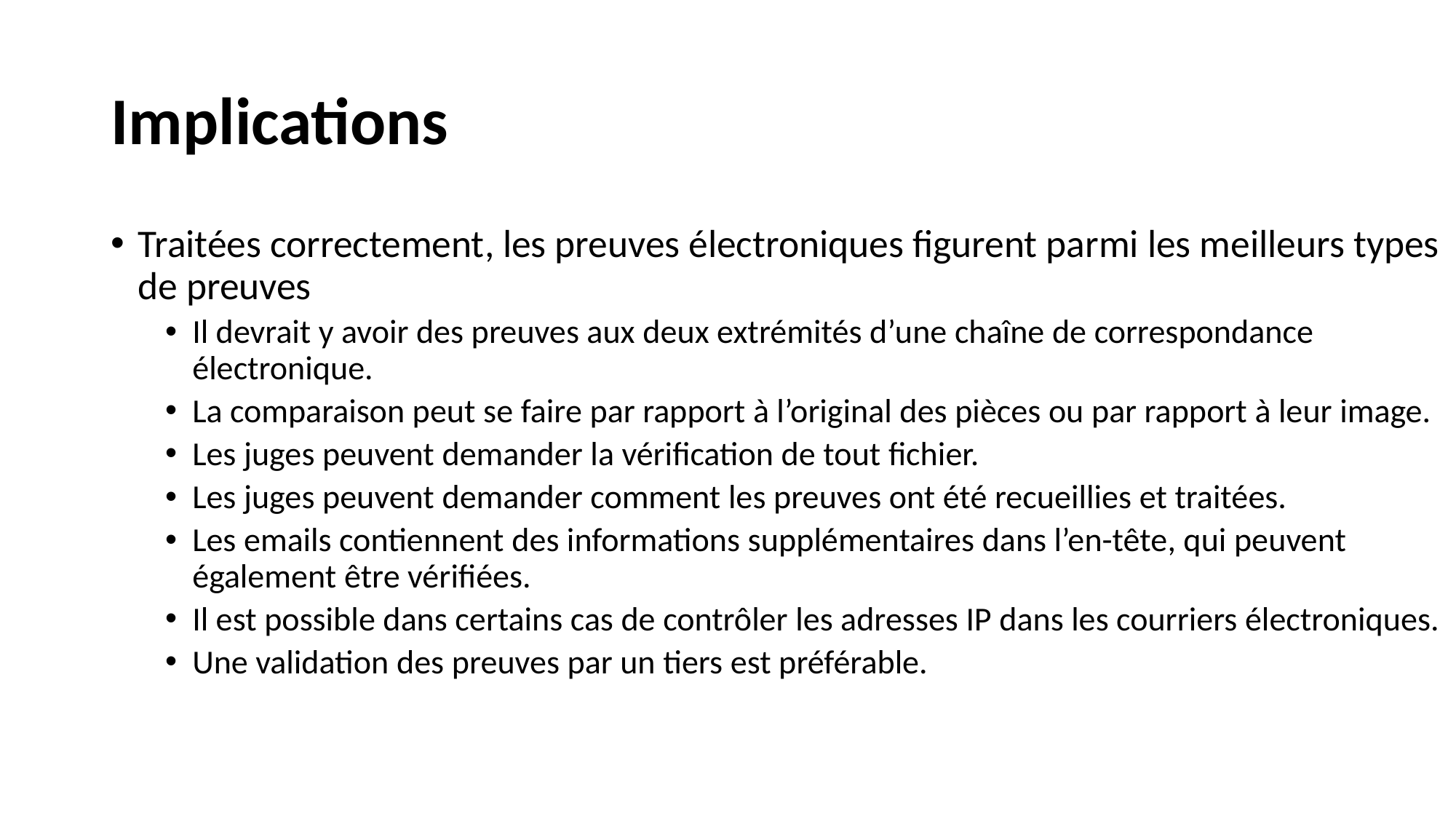

# Implications
Traitées correctement, les preuves électroniques figurent parmi les meilleurs types de preuves
Il devrait y avoir des preuves aux deux extrémités d’une chaîne de correspondance électronique.
La comparaison peut se faire par rapport à l’original des pièces ou par rapport à leur image.
Les juges peuvent demander la vérification de tout fichier.
Les juges peuvent demander comment les preuves ont été recueillies et traitées.
Les emails contiennent des informations supplémentaires dans l’en-tête, qui peuvent également être vérifiées.
Il est possible dans certains cas de contrôler les adresses IP dans les courriers électroniques.
Une validation des preuves par un tiers est préférable.